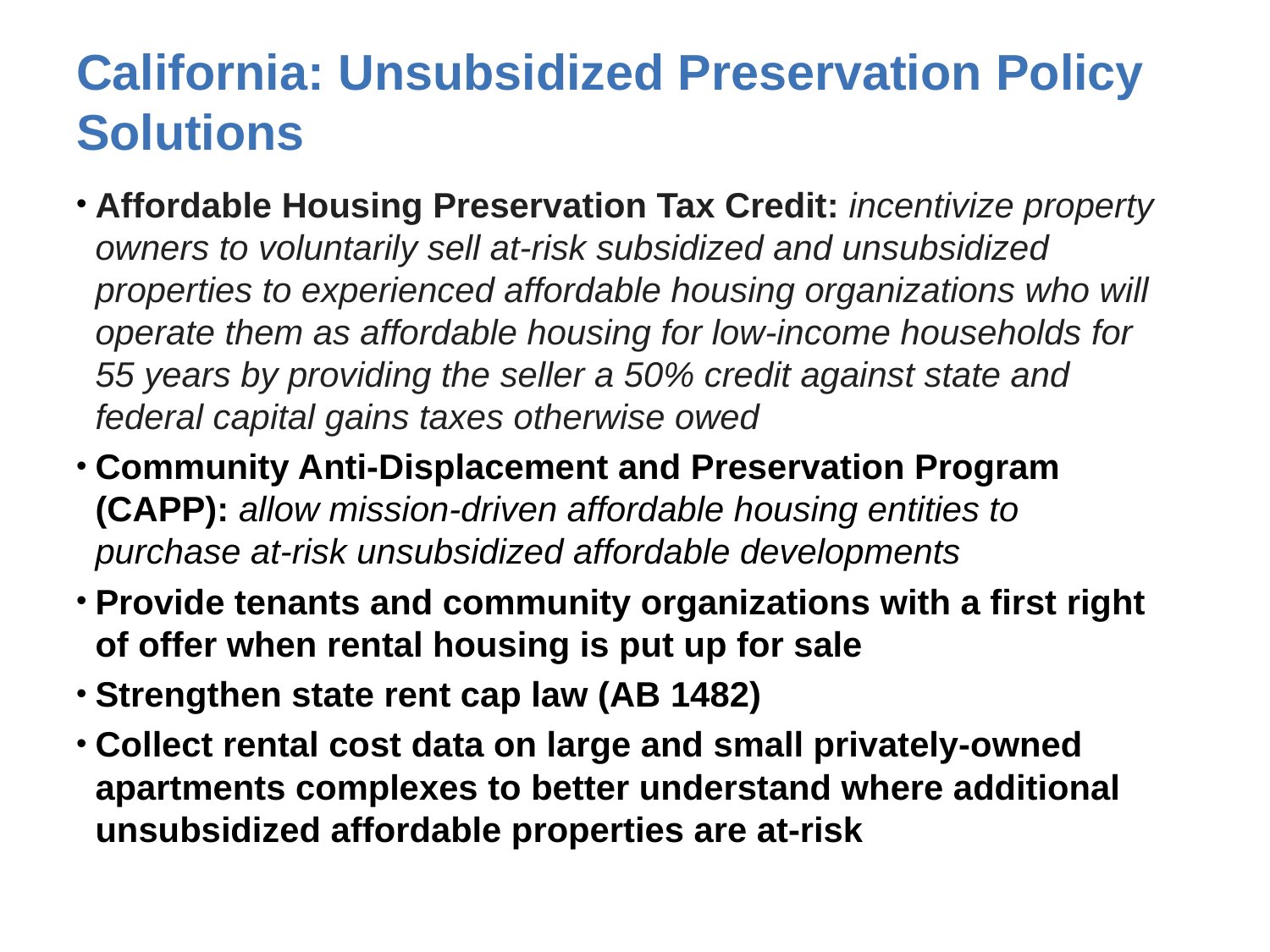

# California: Unsubsidized Preservation Policy Solutions

Affordable Housing Preservation Tax Credit: incentivize property owners to voluntarily sell at-risk subsidized and unsubsidized properties to experienced affordable housing organizations who will operate them as affordable housing for low-income households for 55 years by providing the seller a 50% credit against state and federal capital gains taxes otherwise owed
Community Anti-Displacement and Preservation Program (CAPP): allow mission-driven affordable housing entities to purchase at-risk unsubsidized affordable developments
Provide tenants and community organizations with a first right of offer when rental housing is put up for sale
Strengthen state rent cap law (AB 1482)
Collect rental cost data on large and small privately-owned apartments complexes to better understand where additional unsubsidized affordable properties are at-risk